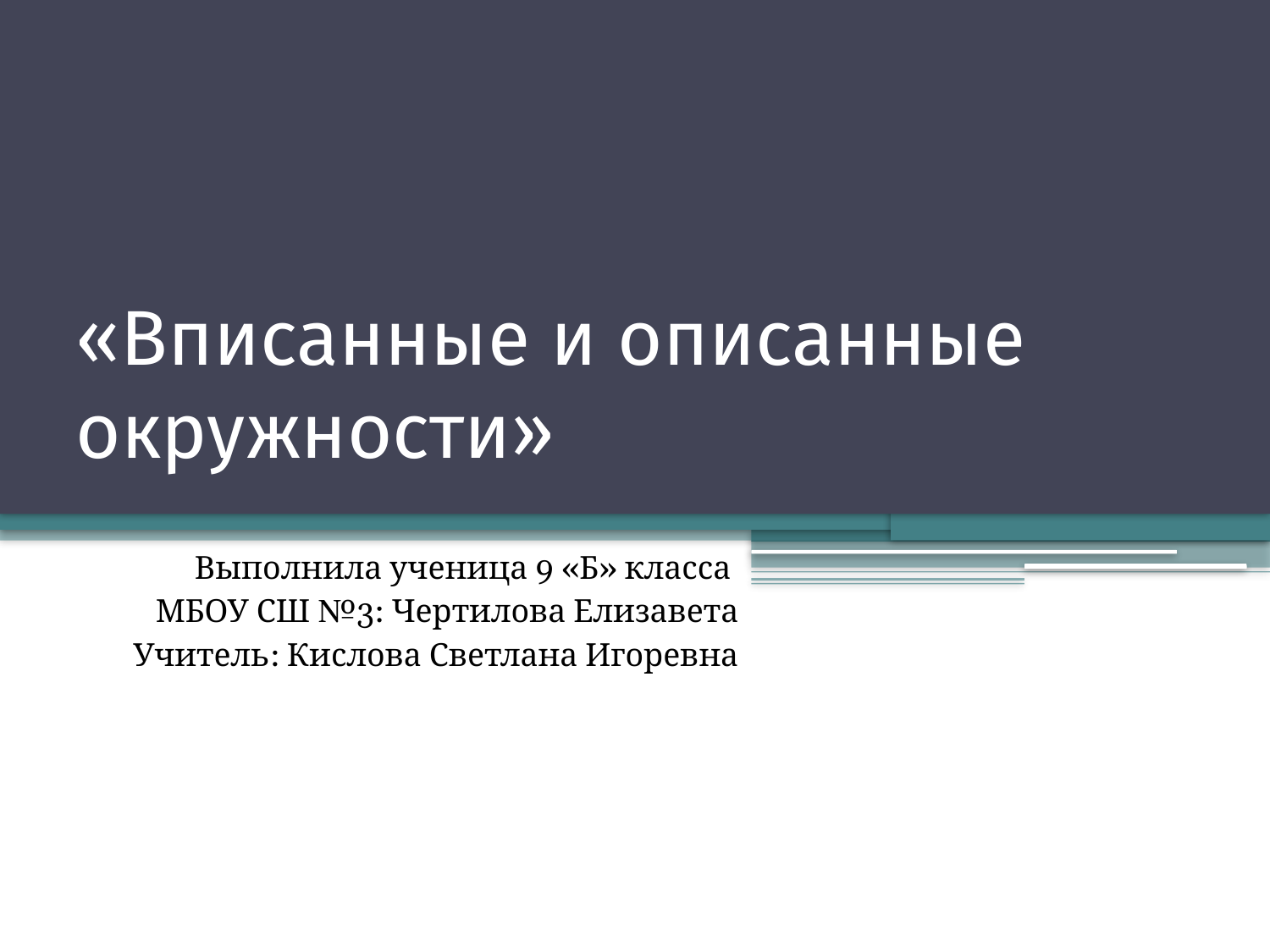

# «Вписанные и описанные окружности»
Выполнила ученица 9 «Б» класса
МБОУ СШ №3: Чертилова Елизавета
Учитель: Кислова Светлана Игоревна